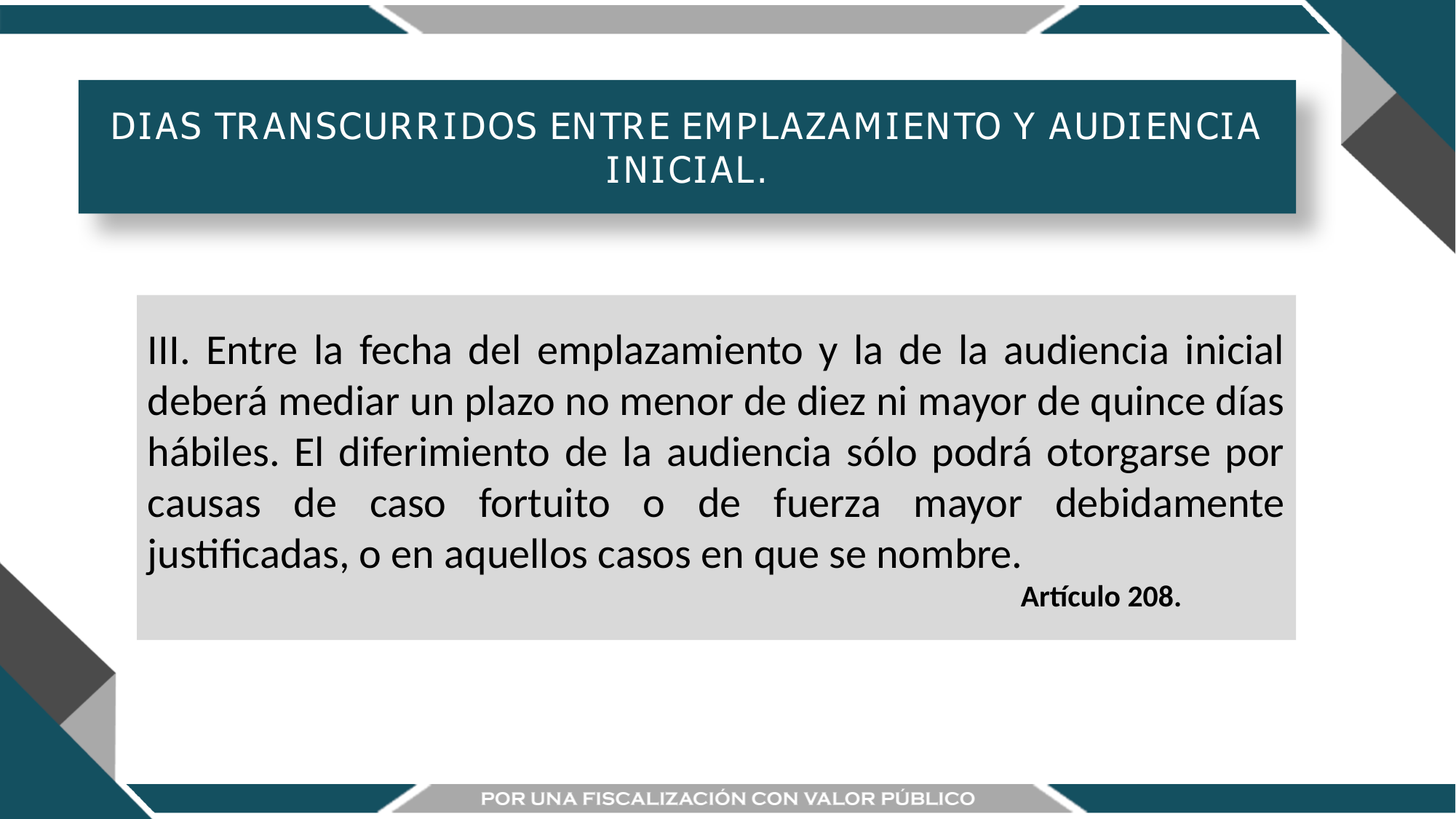

DIAS TRANSCURRIDOS ENTRE EMPLAZAMIENTO Y AUDIENCIA INICIAL.
III. Entre la fecha del emplazamiento y la de la audiencia inicial deberá mediar un plazo no menor de diez ni mayor de quince días hábiles. El diferimiento de la audiencia sólo podrá otorgarse por causas de caso fortuito o de fuerza mayor debidamente justificadas, o en aquellos casos en que se nombre.
								Artículo 208.